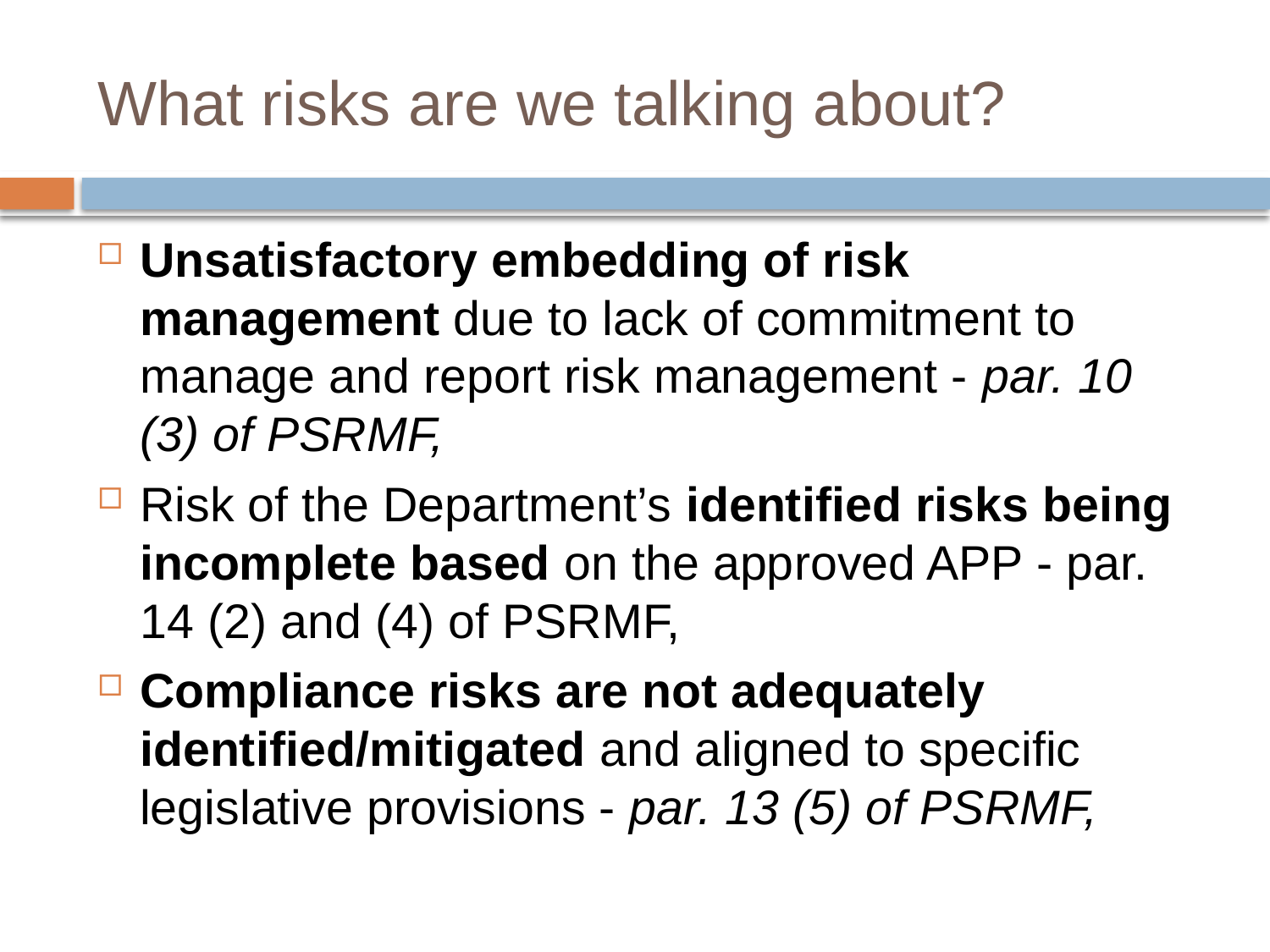

# What risks are we talking about?
Unsatisfactory embedding of risk management due to lack of commitment to manage and report risk management - par. 10 (3) of PSRMF,
Risk of the Department’s identified risks being incomplete based on the approved APP - par. 14 (2) and (4) of PSRMF,
Compliance risks are not adequately identified/mitigated and aligned to specific legislative provisions - par. 13 (5) of PSRMF,